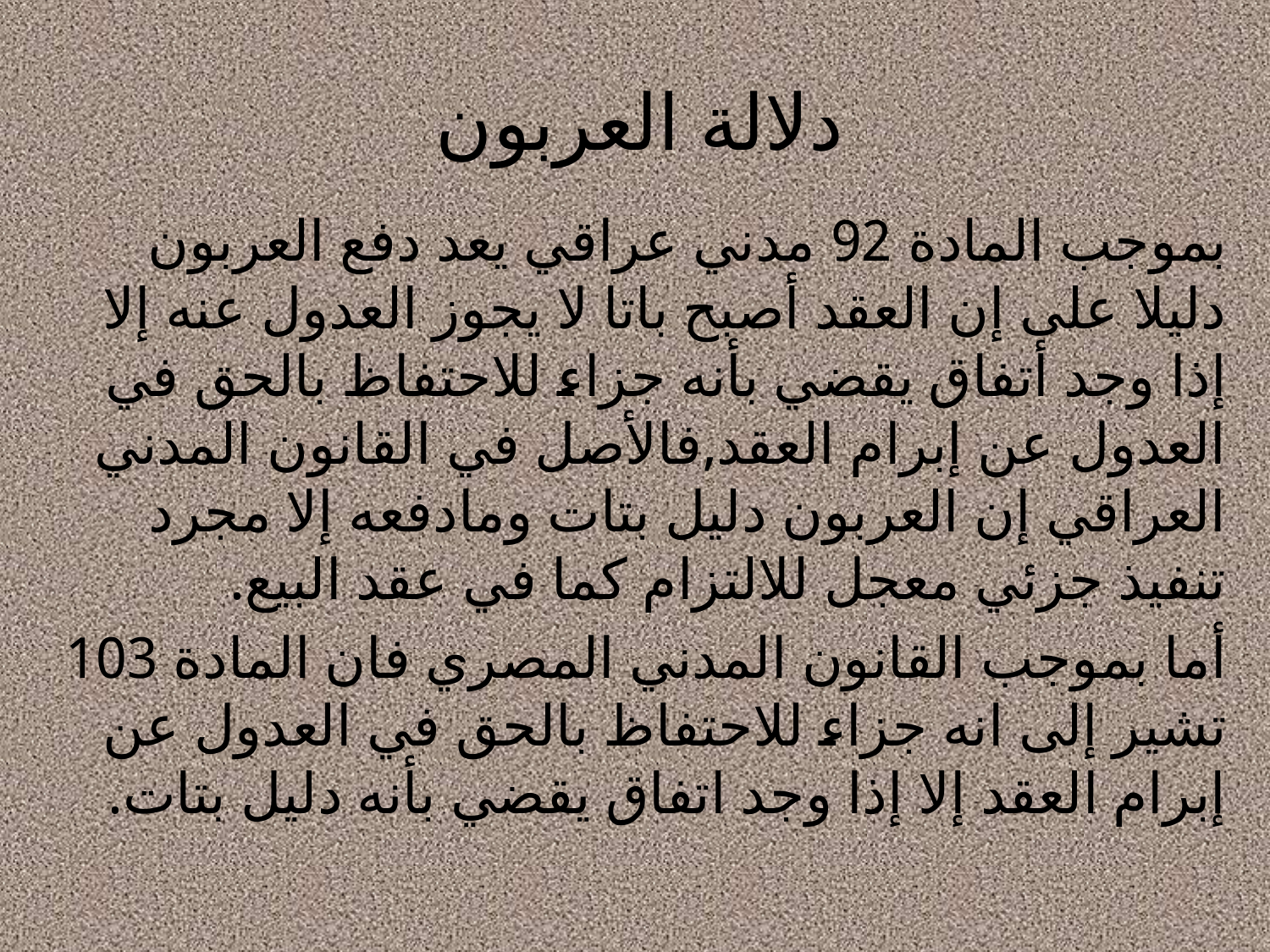

# دلالة العربون
بموجب المادة 92 مدني عراقي يعد دفع العربون دليلا على إن العقد أصبح باتا لا يجوز العدول عنه إلا إذا وجد أتفاق يقضي بأنه جزاء للاحتفاظ بالحق في العدول عن إبرام العقد,فالأصل في القانون المدني العراقي إن العربون دليل بتات ومادفعه إلا مجرد تنفيذ جزئي معجل للالتزام كما في عقد البيع.
أما بموجب القانون المدني المصري فان المادة 103 تشير إلى انه جزاء للاحتفاظ بالحق في العدول عن إبرام العقد إلا إذا وجد اتفاق يقضي بأنه دليل بتات.